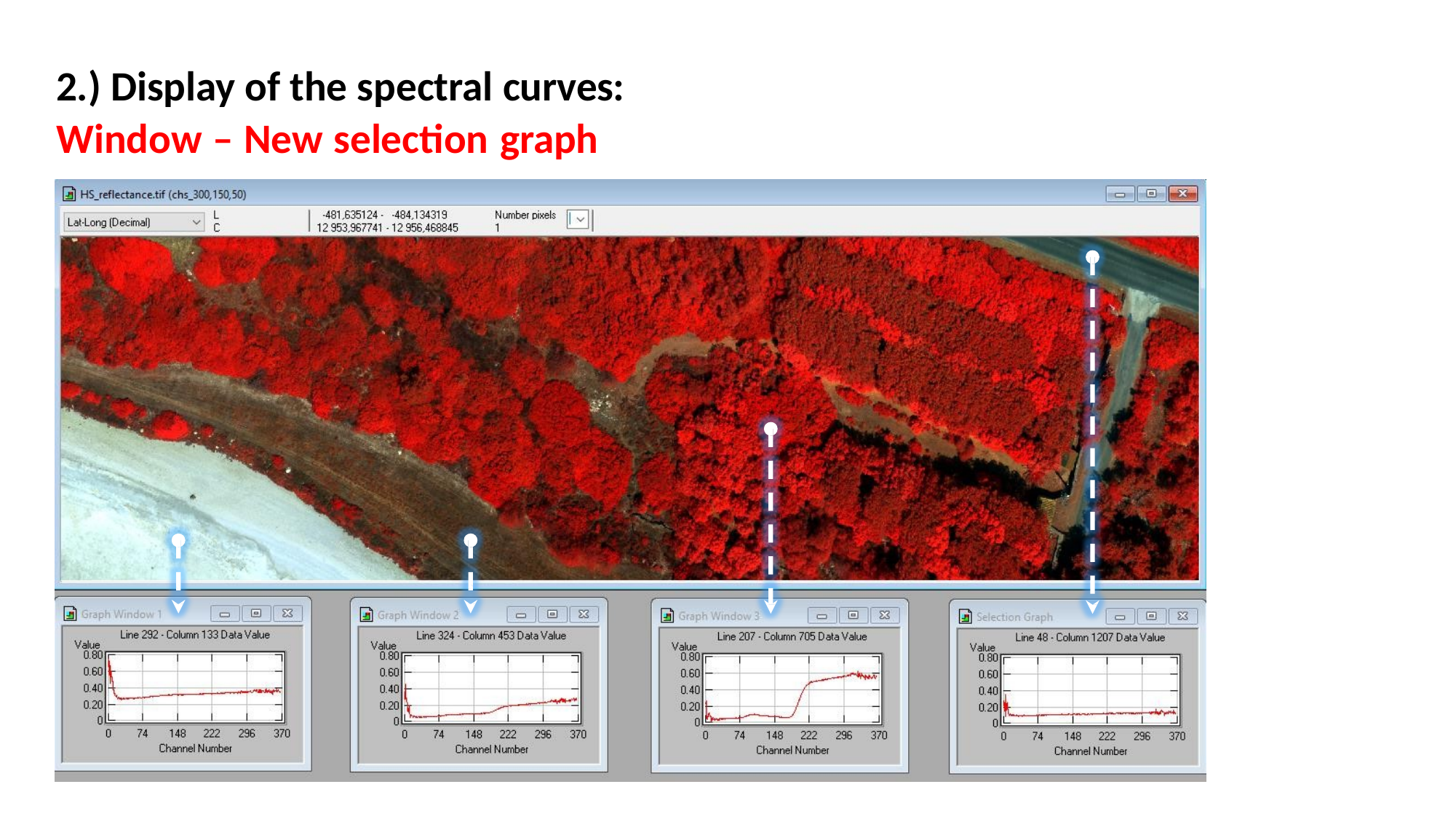

# 2.) Display of the spectral curves: Window – New selection graph